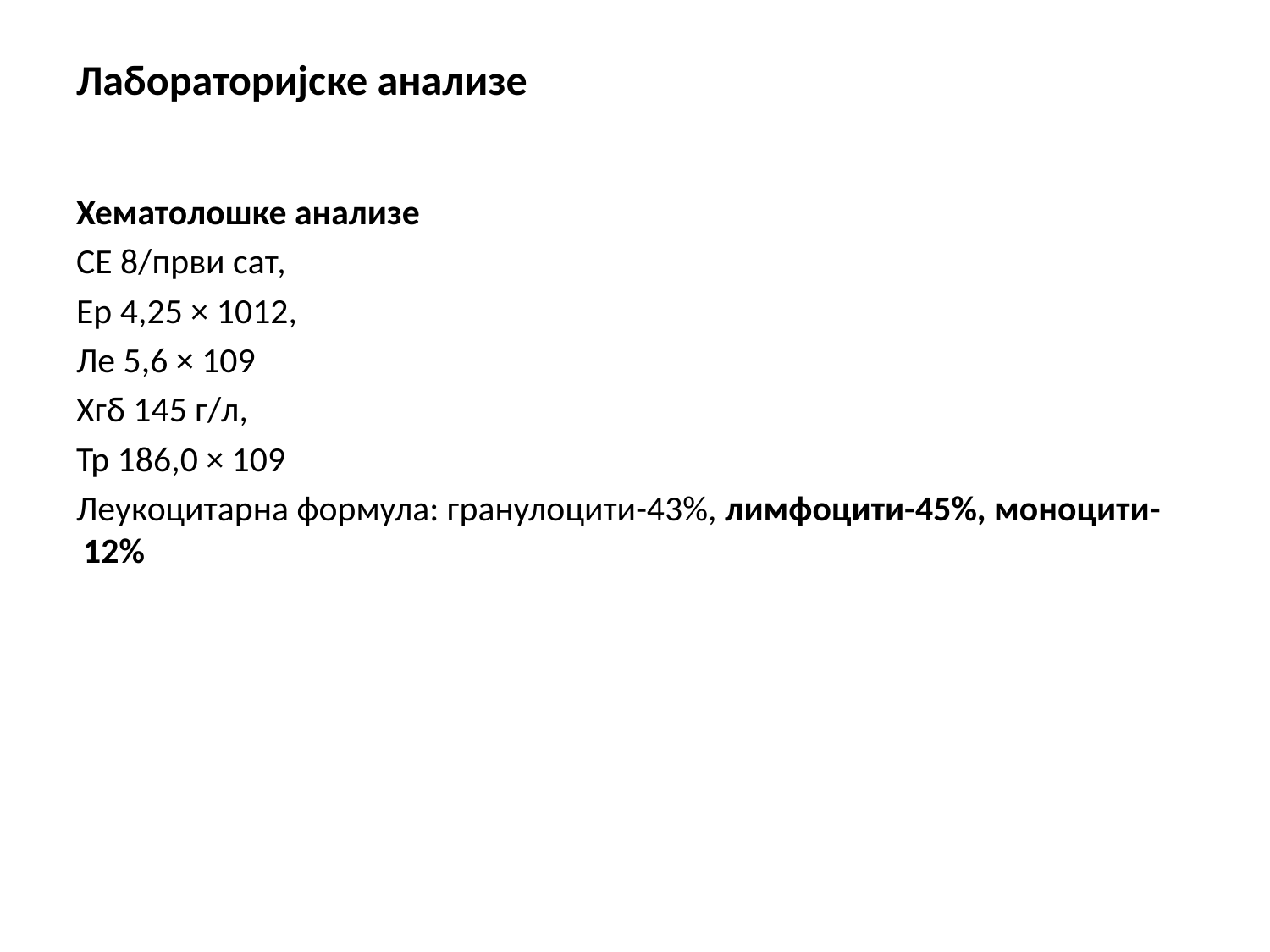

Лабораторијске анализе

Хематолошке анализе
СЕ 8/први сат,
Ер 4,25 × 1012,
Ле 5,6 × 109
Хгб 145 г/л,
Тр 186,0 × 109
Леукоцитарна формула: гранулоцити-43%, лимфоцити-45%, моноцити-12%